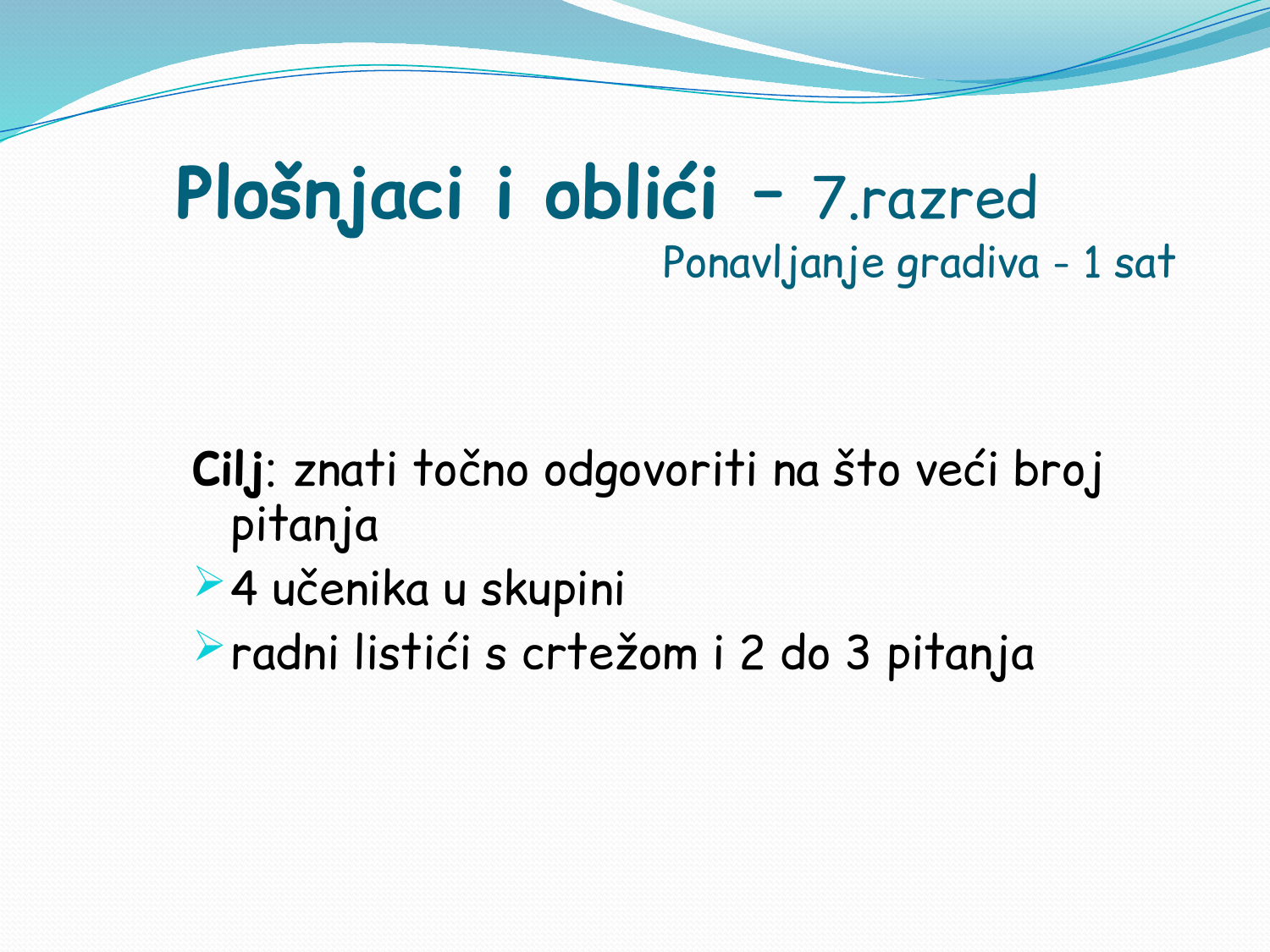

# Plošnjaci i oblići - 7.razred 					Ponavljanje gradiva - 1 sat
Cilj: znati točno odgovoriti na što veći broj pitanja
4 učenika u skupini
radni listići s crtežom i 2 do 3 pitanja